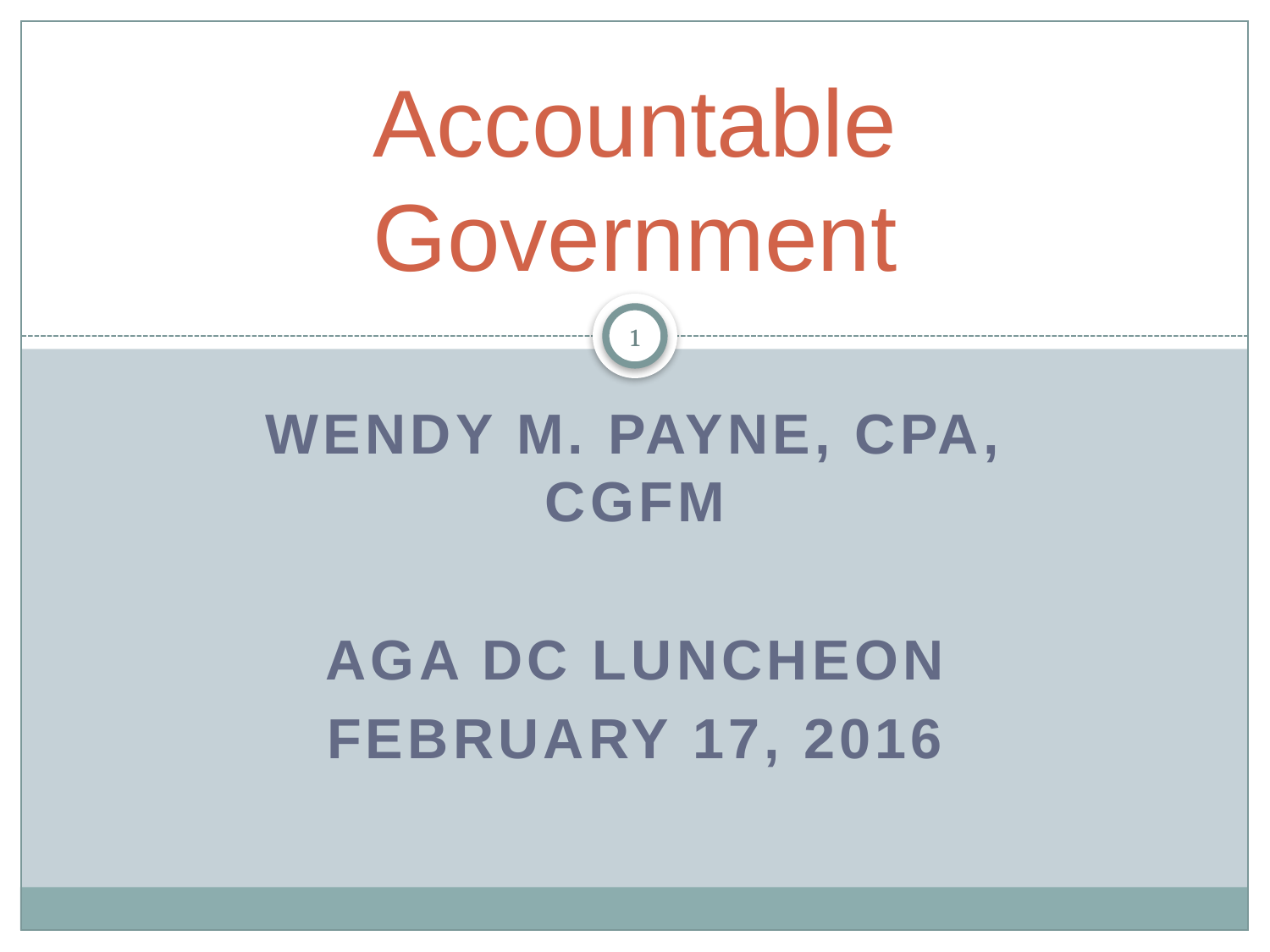

# Accountable Government
1
Wendy M. Payne, CPA, CGFM

AGA DC Luncheon
February 17, 2016